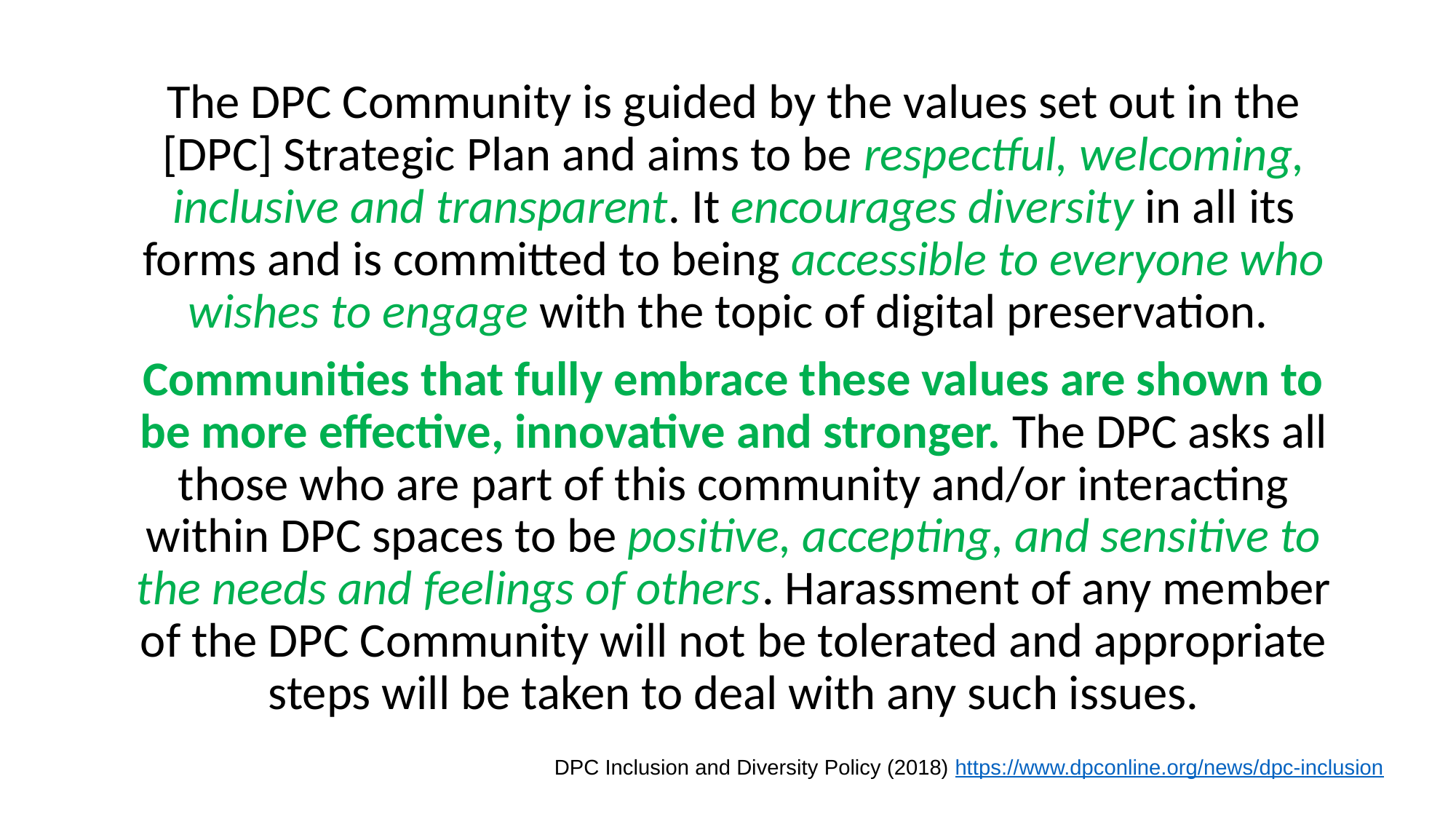

The DPC Community is guided by the values set out in the [DPC] Strategic Plan and aims to be respectful, welcoming, inclusive and transparent. It encourages diversity in all its forms and is committed to being accessible to everyone who wishes to engage with the topic of digital preservation.
Communities that fully embrace these values are shown to be more effective, innovative and stronger. The DPC asks all those who are part of this community and/or interacting within DPC spaces to be positive, accepting, and sensitive to the needs and feelings of others. Harassment of any member of the DPC Community will not be tolerated and appropriate steps will be taken to deal with any such issues.
DPC Inclusion and Diversity Policy (2018) https://www.dpconline.org/news/dpc-inclusion